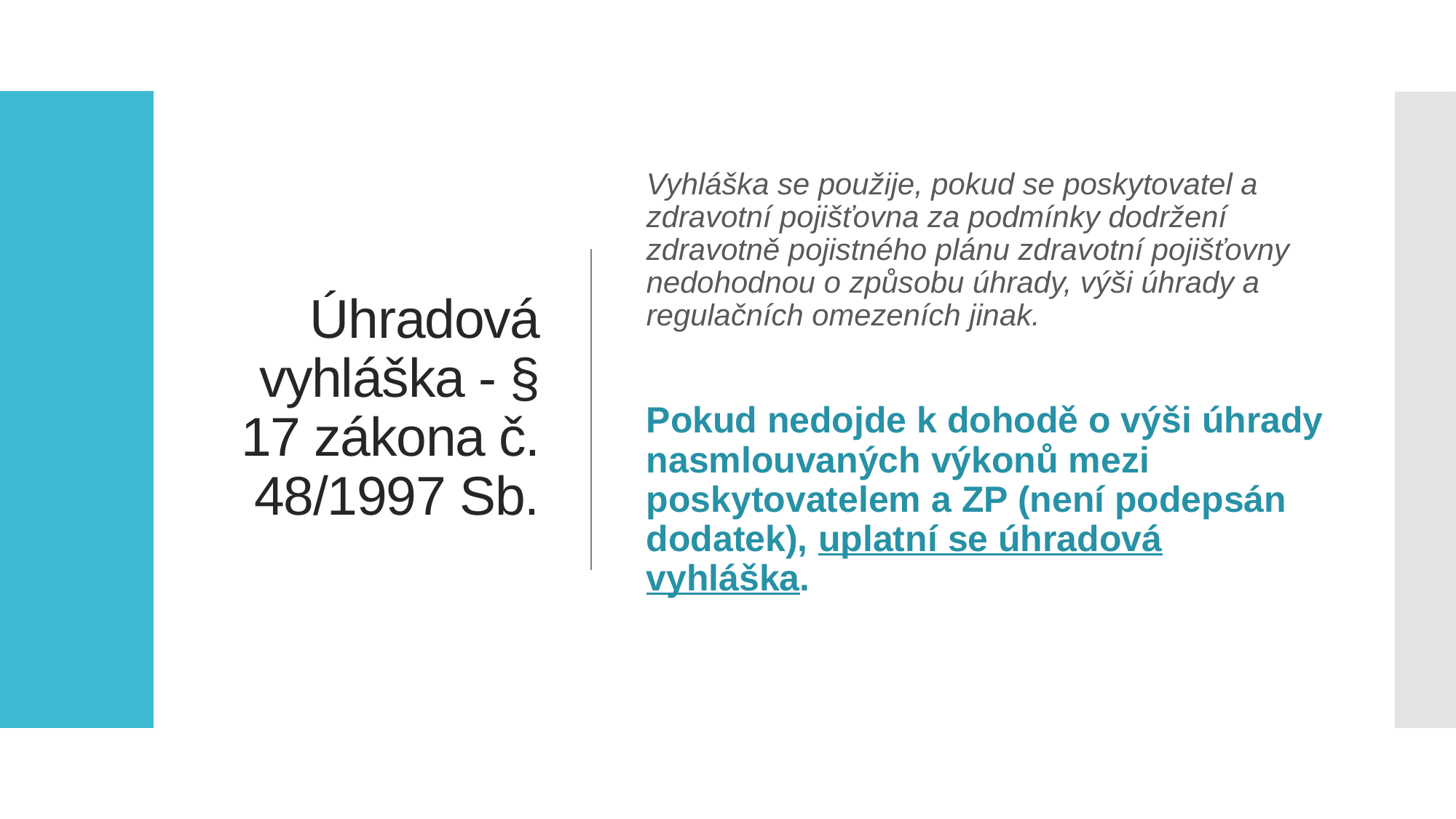

# Úhradová vyhláška - § 17 zákona č. 48/1997 Sb.
Vyhláška se použije, pokud se poskytovatel a zdravotní pojišťovna za podmínky dodržení zdravotně pojistného plánu zdravotní pojišťovny nedohodnou o způsobu úhrady, výši úhrady a regulačních omezeních jinak.

Pokud nedojde k dohodě o výši úhrady nasmlouvaných výkonů mezi poskytovatelem a ZP (není podepsán dodatek), uplatní se úhradová vyhláška.